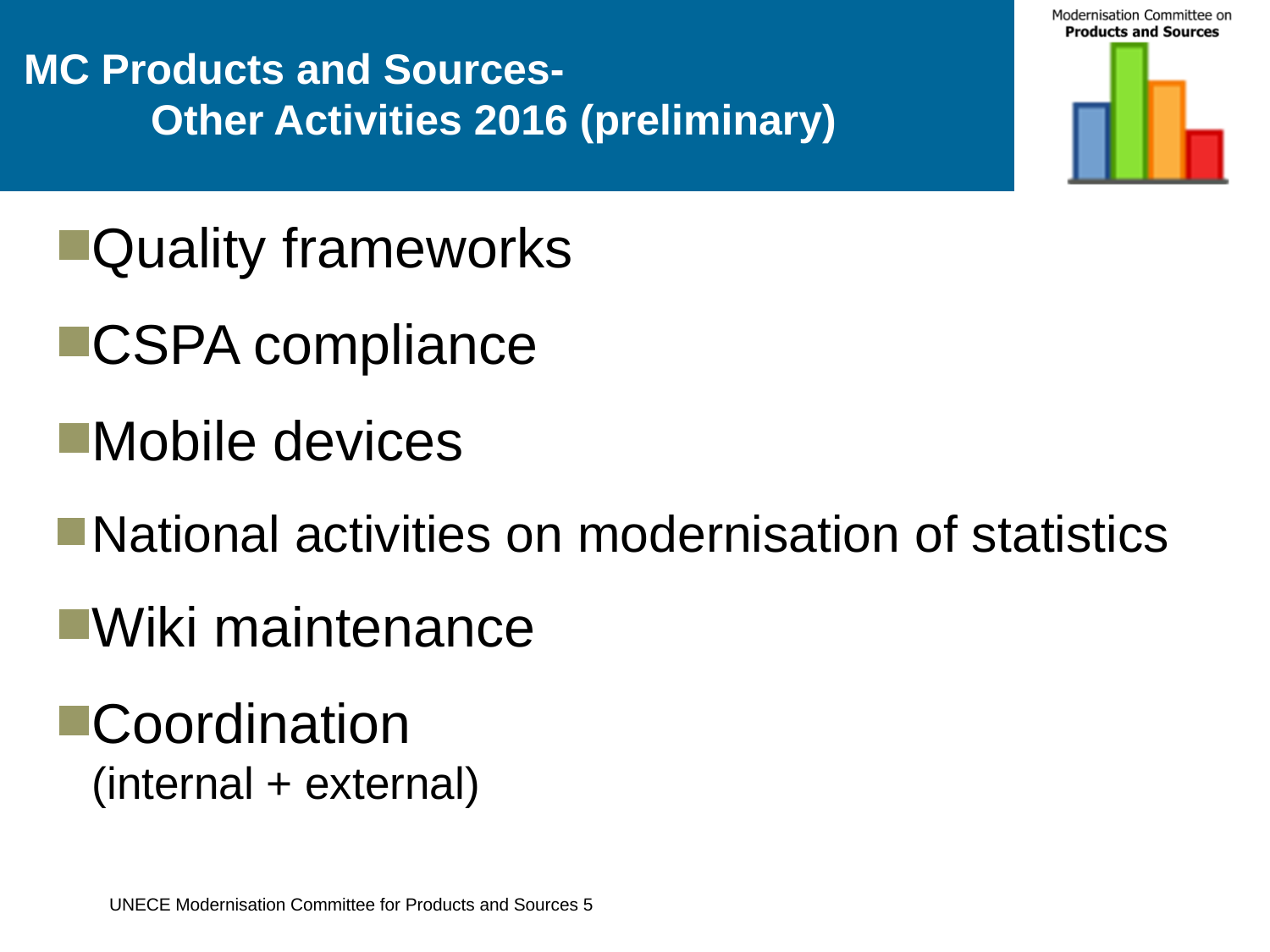

# MC Products and Sources- Other Activities 2016 (preliminary)
Quality frameworks
CSPA compliance
Mobile devices
National activities on modernisation of statistics
Wiki maintenance
Coordination
(internal + external)

UNECE Modernisation Committee for Products and Sources 5